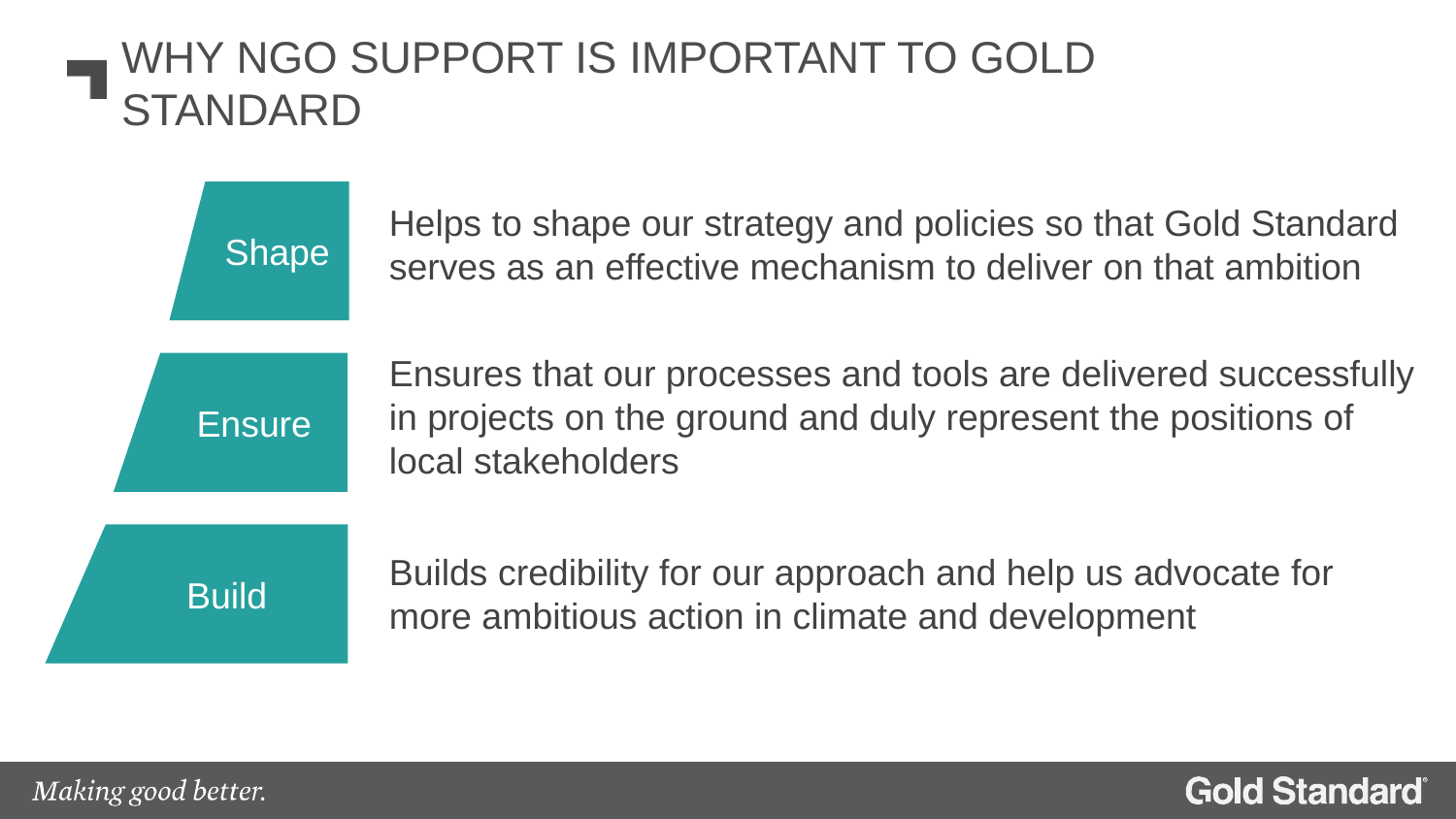

# WHY NGO SUPPORT IS IMPORTANT TO GOLD STANDARD
Shape
Helps to shape our strategy and policies so that Gold Standard serves as an effective mechanism to deliver on that ambition
Ensure
Ensures that our processes and tools are delivered successfully in projects on the ground and duly represent the positions of local stakeholders
Build
Builds credibility for our approach and help us advocate for more ambitious action in climate and development